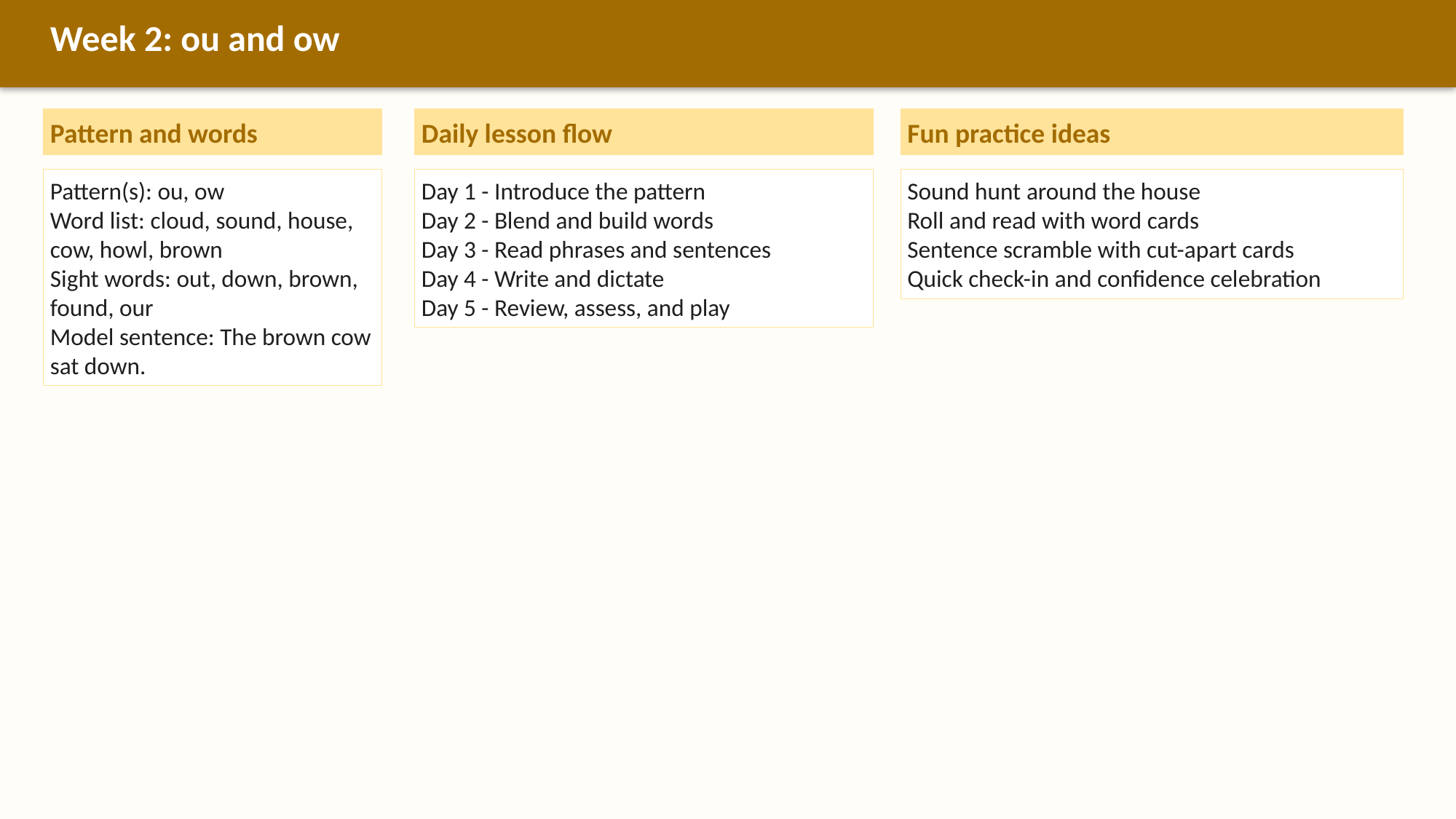

Week 2: ou and ow
Pattern and words
Daily lesson flow
Fun practice ideas
Pattern(s): ou, ow
Word list: cloud, sound, house, cow, howl, brown
Sight words: out, down, brown, found, our
Model sentence: The brown cow sat down.
Day 1 - Introduce the pattern
Day 2 - Blend and build words
Day 3 - Read phrases and sentences
Day 4 - Write and dictate
Day 5 - Review, assess, and play
Sound hunt around the house
Roll and read with word cards
Sentence scramble with cut-apart cards
Quick check-in and confidence celebration